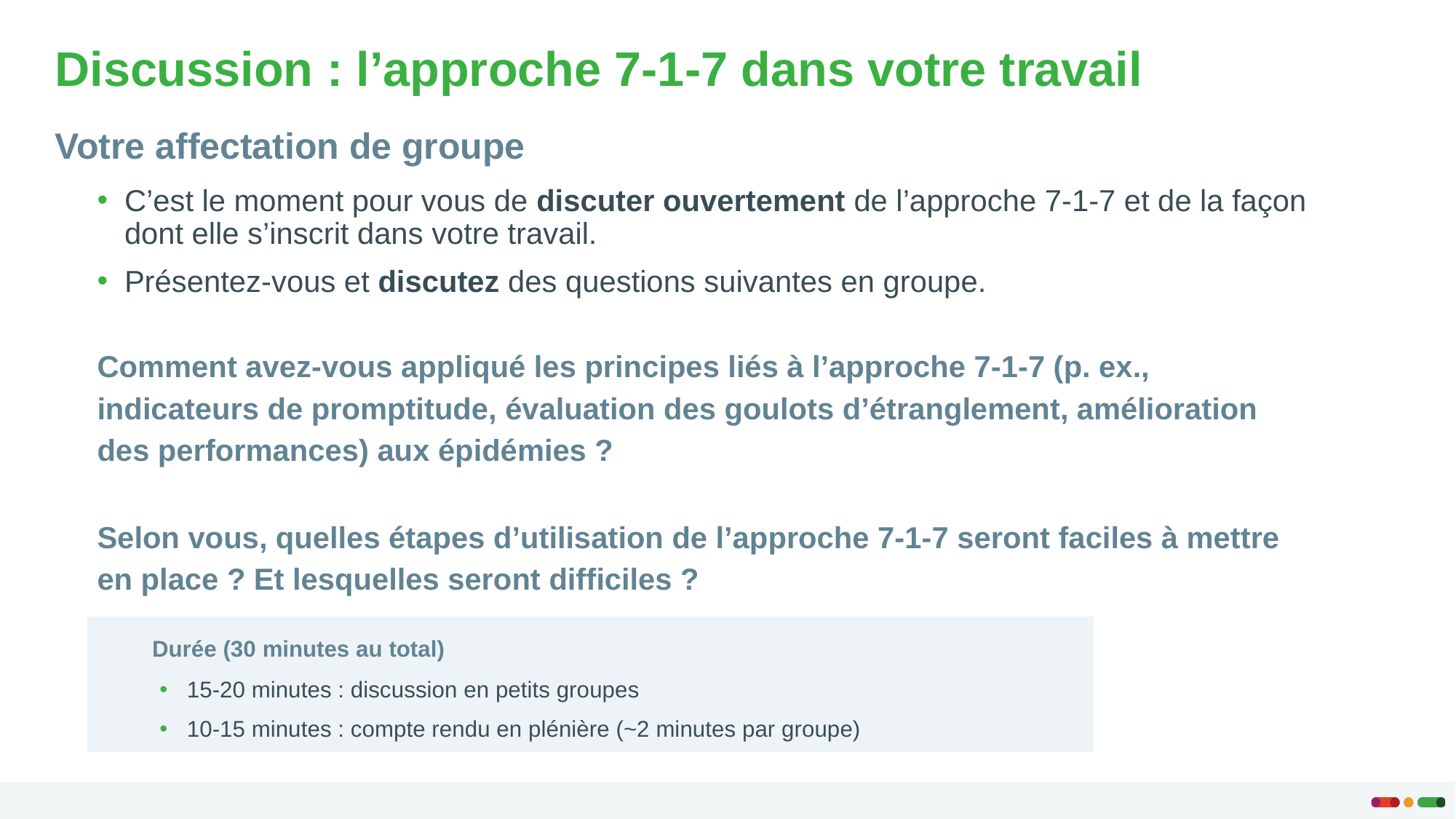

# Discussion : l’approche 7-1-7 dans votre travail
Votre affectation de groupe
C’est le moment pour vous de discuter ouvertement de l’approche 7-1-7 et de la façon dont elle s’inscrit dans votre travail.
Présentez-vous et discutez des questions suivantes en groupe.

Comment avez-vous appliqué les principes liés à l’approche 7-1-7 (p. ex., indicateurs de promptitude, évaluation des goulots d’étranglement, amélioration des performances) aux épidémies ?

Selon vous, quelles étapes d’utilisation de l’approche 7-1-7 seront faciles à mettre en place ? Et lesquelles seront difficiles ?

Durée (30 minutes au total)
15-20 minutes : discussion en petits groupes
10-15 minutes : compte rendu en plénière (~2 minutes par groupe)